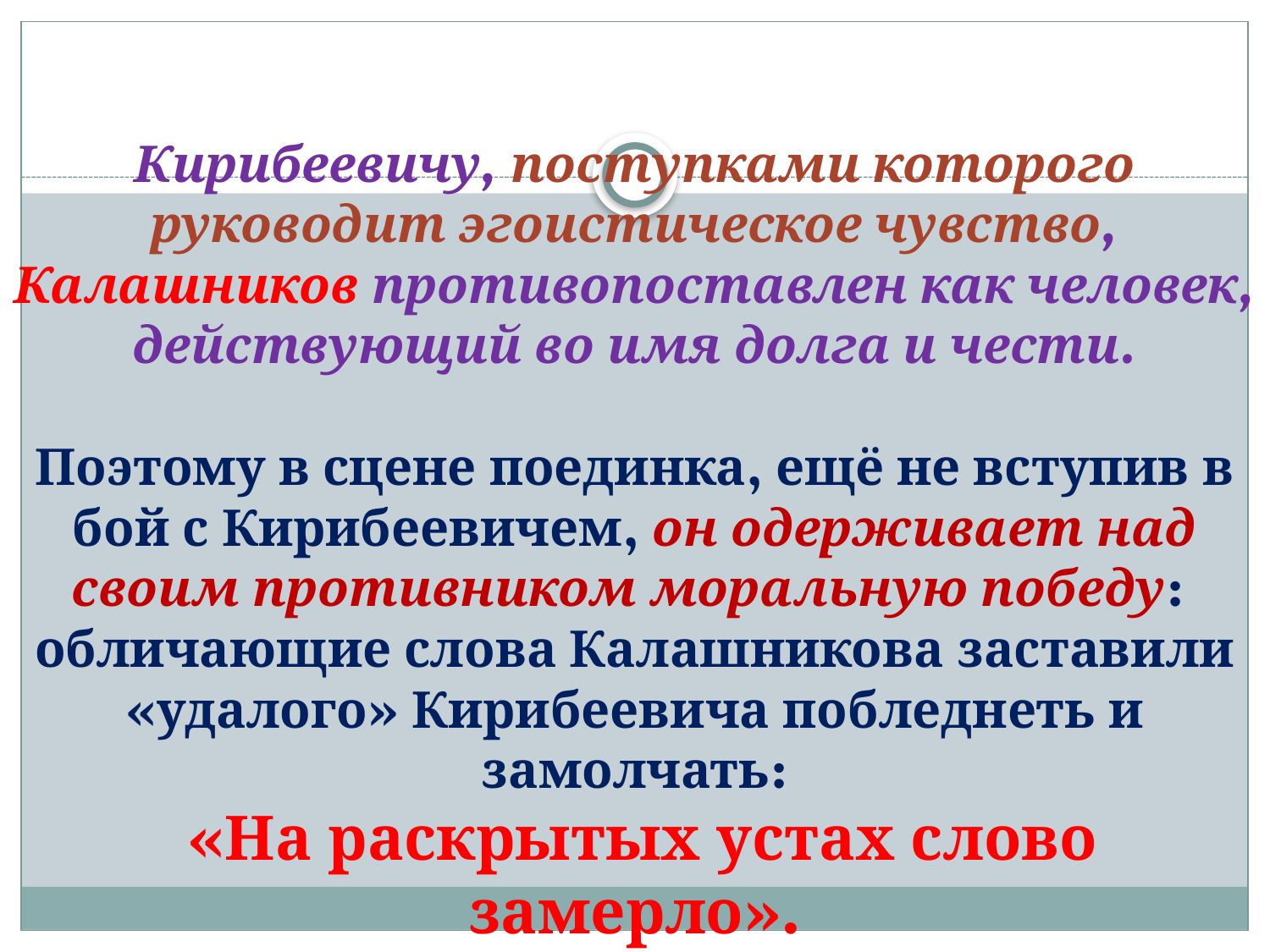

# Кирибеевичу, поступками которого руководит эгоистическое чувство, Калашников противопоставлен как человек, действующий во имя долга и чести. Поэтому в сцене поединка, ещё не вступив в бой с Кирибеевичем, он одерживает над своим противником моральную победу: обличающие слова Калашникова заставили «удалого» Кирибеевича побледнеть и замолчать: «На раскрытых устах слово замерло».